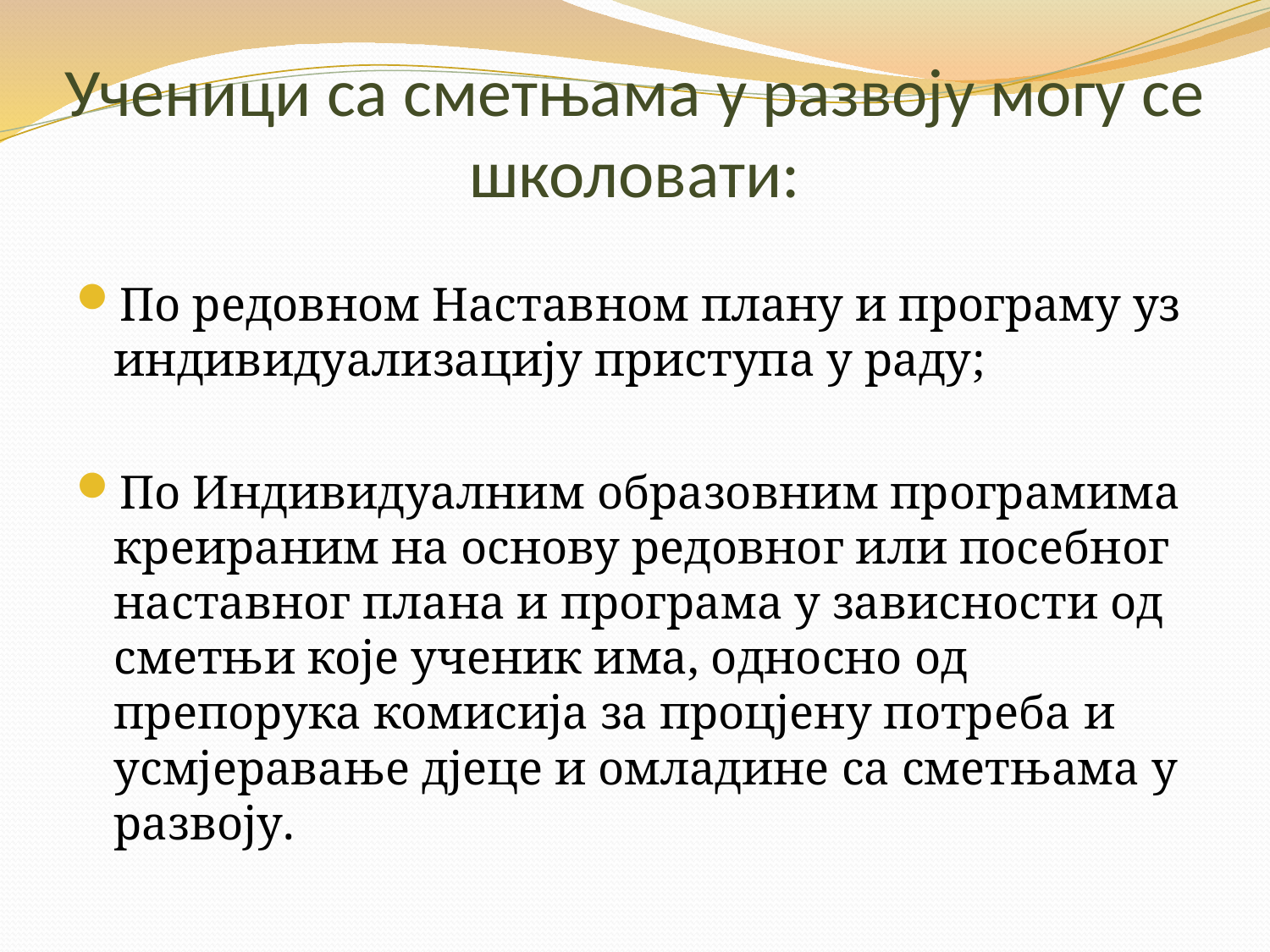

# Ученици са сметњама у развоју могу се школовати:
По редовном Наставном плану и програму уз   индивидуализацију приступа у раду;

По Индивидуалним образовним програмима креираним на основу редовног или посебног наставног плана и програма у зависности од сметњи које ученик има, односно од препорука комисија за процјену потреба и усмјеравање дјеце и омладине са сметњама у развоју.